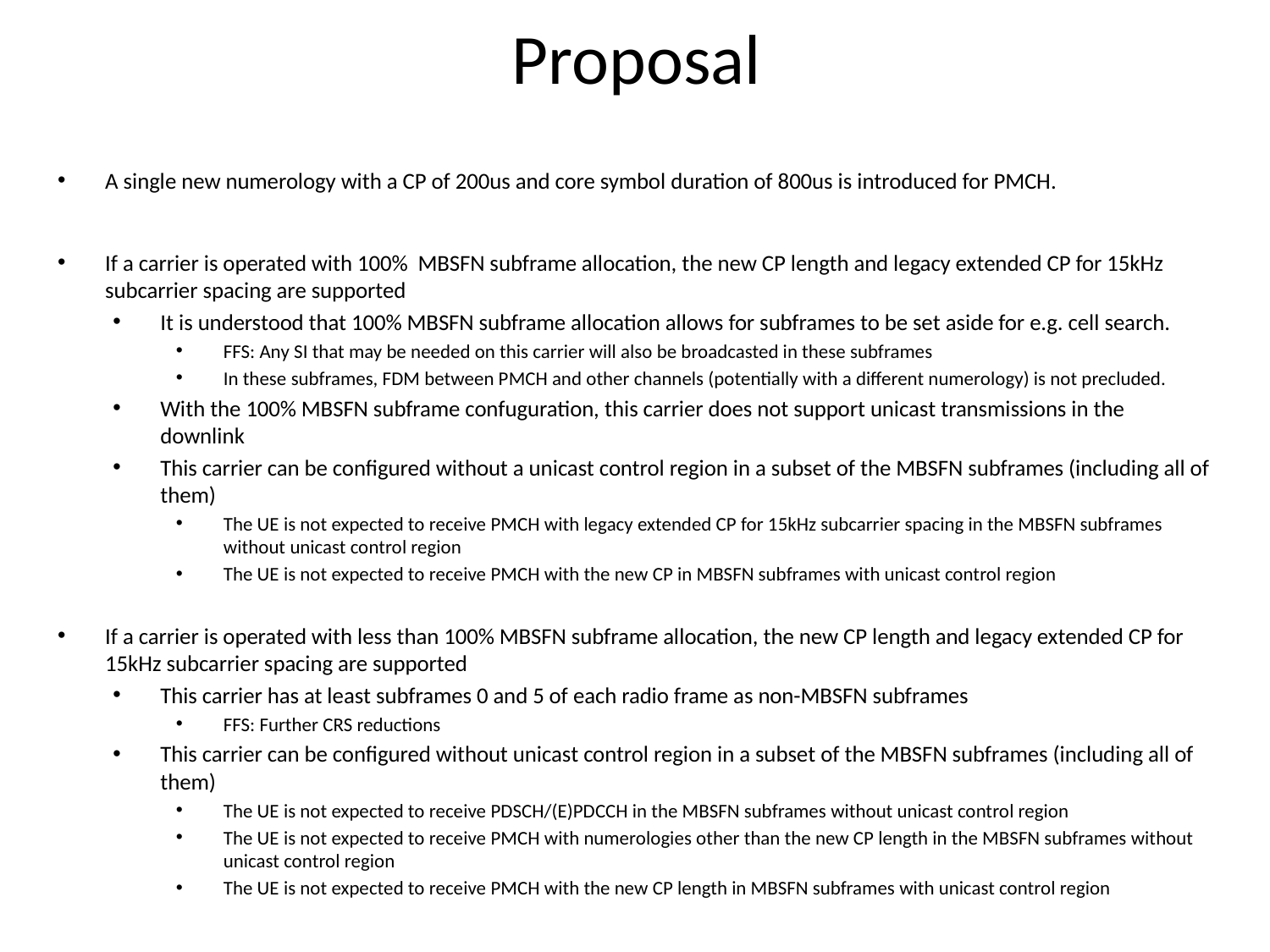

# Proposal
A single new numerology with a CP of 200us and core symbol duration of 800us is introduced for PMCH.

If a carrier is operated with 100%  MBSFN subframe allocation, the new CP length and legacy extended CP for 15kHz subcarrier spacing are supported
It is understood that 100% MBSFN subframe allocation allows for subframes to be set aside for e.g. cell search.
FFS: Any SI that may be needed on this carrier will also be broadcasted in these subframes
In these subframes, FDM between PMCH and other channels (potentially with a different numerology) is not precluded.
With the 100% MBSFN subframe confuguration, this carrier does not support unicast transmissions in the downlink
This carrier can be configured without a unicast control region in a subset of the MBSFN subframes (including all of them)
The UE is not expected to receive PMCH with legacy extended CP for 15kHz subcarrier spacing in the MBSFN subframes without unicast control region
The UE is not expected to receive PMCH with the new CP in MBSFN subframes with unicast control region

If a carrier is operated with less than 100% MBSFN subframe allocation, the new CP length and legacy extended CP for 15kHz subcarrier spacing are supported
This carrier has at least subframes 0 and 5 of each radio frame as non-MBSFN subframes
FFS: Further CRS reductions
This carrier can be configured without unicast control region in a subset of the MBSFN subframes (including all of them)
The UE is not expected to receive PDSCH/(E)PDCCH in the MBSFN subframes without unicast control region
The UE is not expected to receive PMCH with numerologies other than the new CP length in the MBSFN subframes without unicast control region
The UE is not expected to receive PMCH with the new CP length in MBSFN subframes with unicast control region